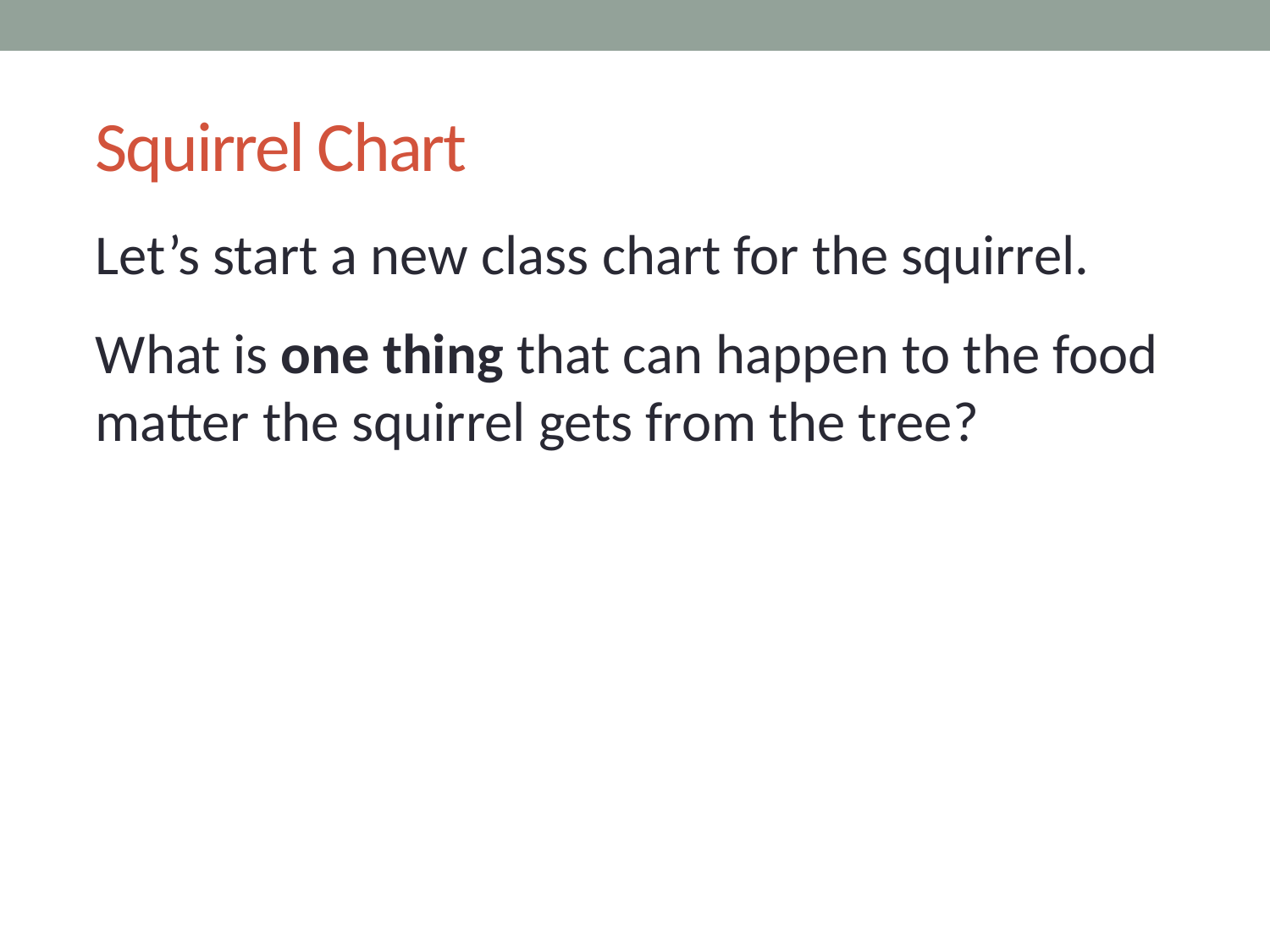

# Squirrel Chart
Let’s start a new class chart for the squirrel.
What is one thing that can happen to the food matter the squirrel gets from the tree?